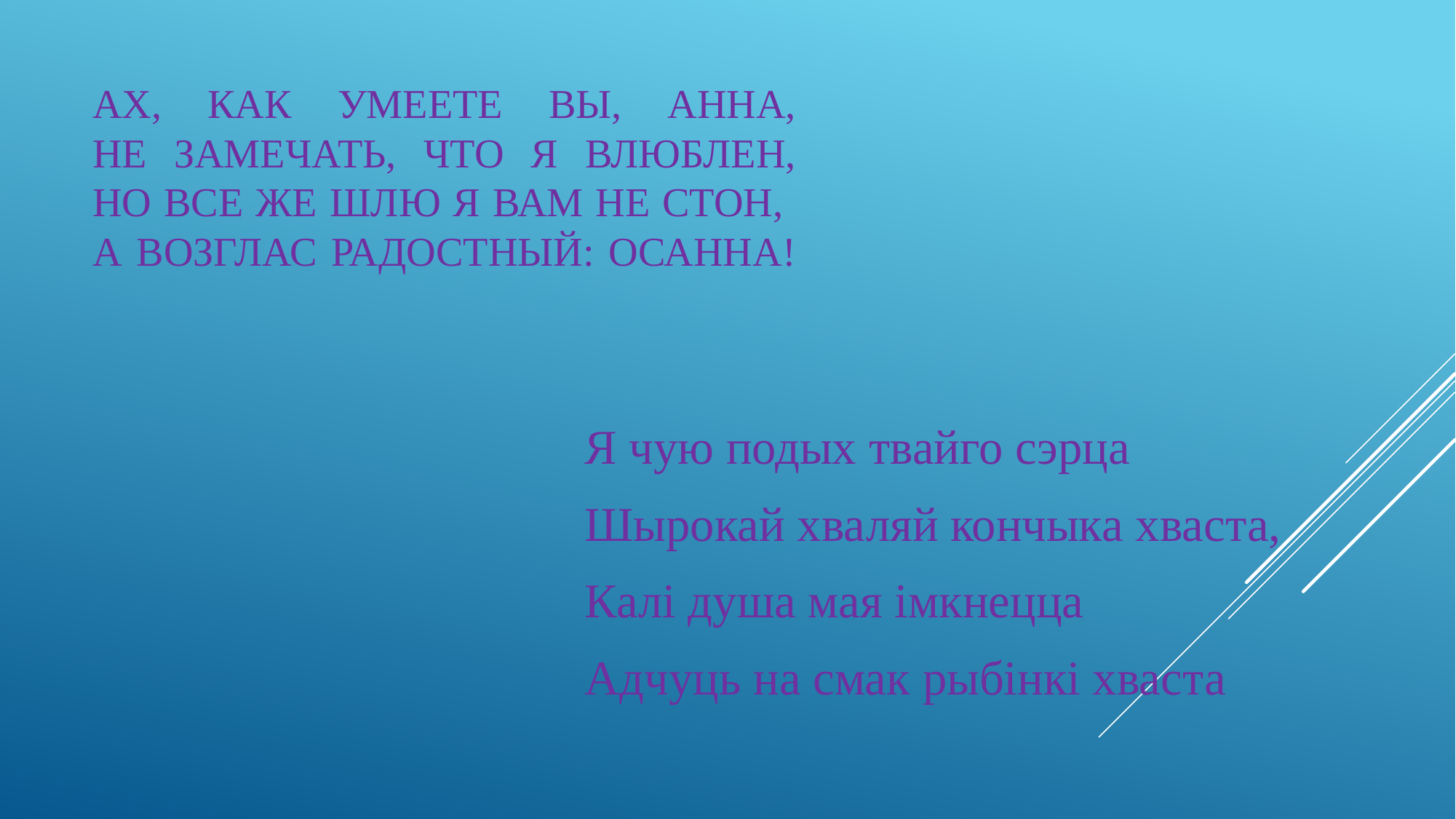

# Ах, как умеете Вы, Анна, не замечать, что я влюблен, но все же шлю я Вам не стон, А возглас радостный: осанна!
Я чую подых твайго сэрца
Шырокай хваляй кончыка хваста,
Калі душа мая імкнецца
Адчуць на смак рыбінкі хваста